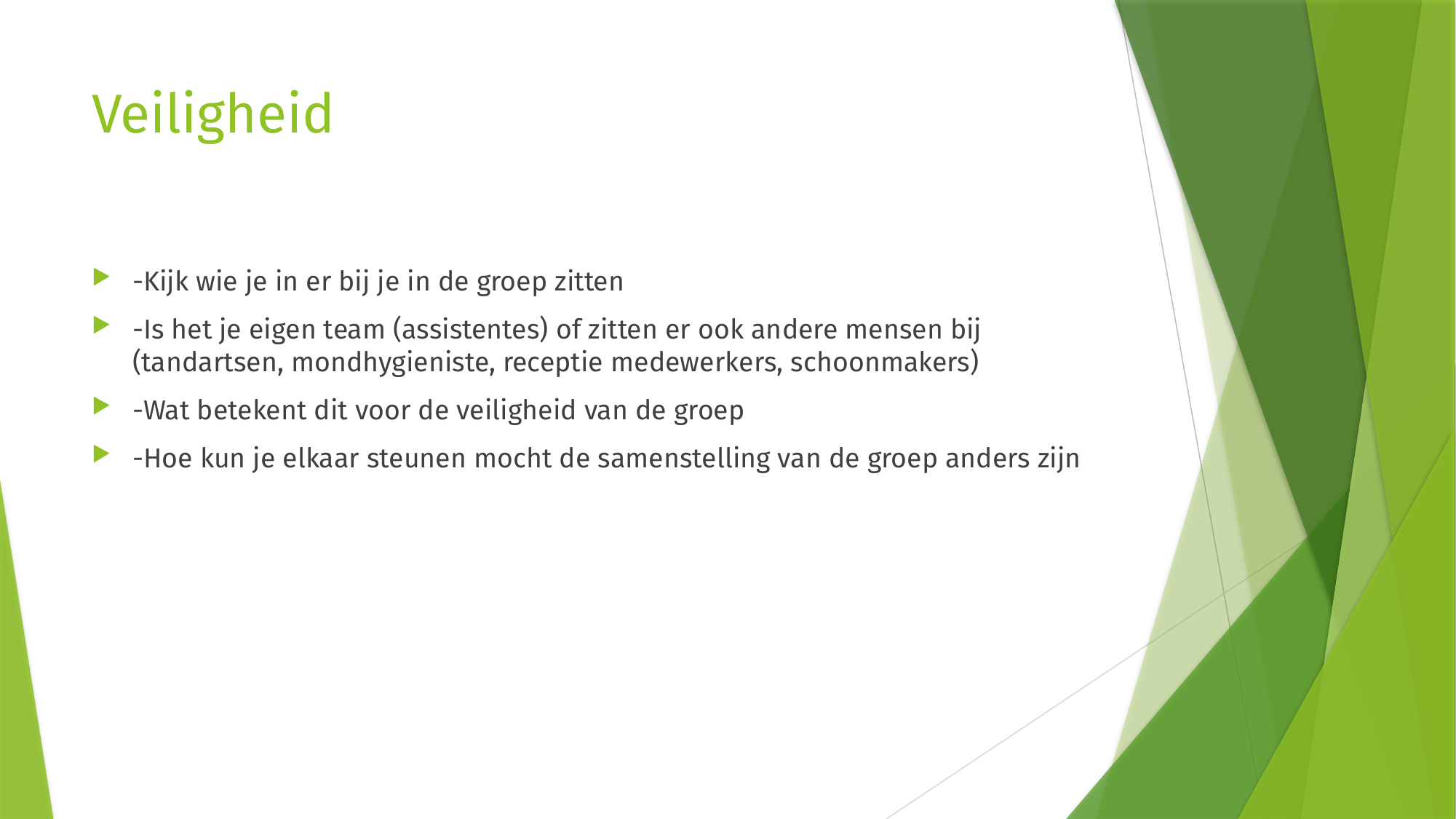

# Veiligheid
-Kijk wie je in er bij je in de groep zitten
-Is het je eigen team (assistentes) of zitten er ook andere mensen bij (tandartsen, mondhygieniste, receptie medewerkers, schoonmakers)
-Wat betekent dit voor de veiligheid van de groep
-Hoe kun je elkaar steunen mocht de samenstelling van de groep anders zijn